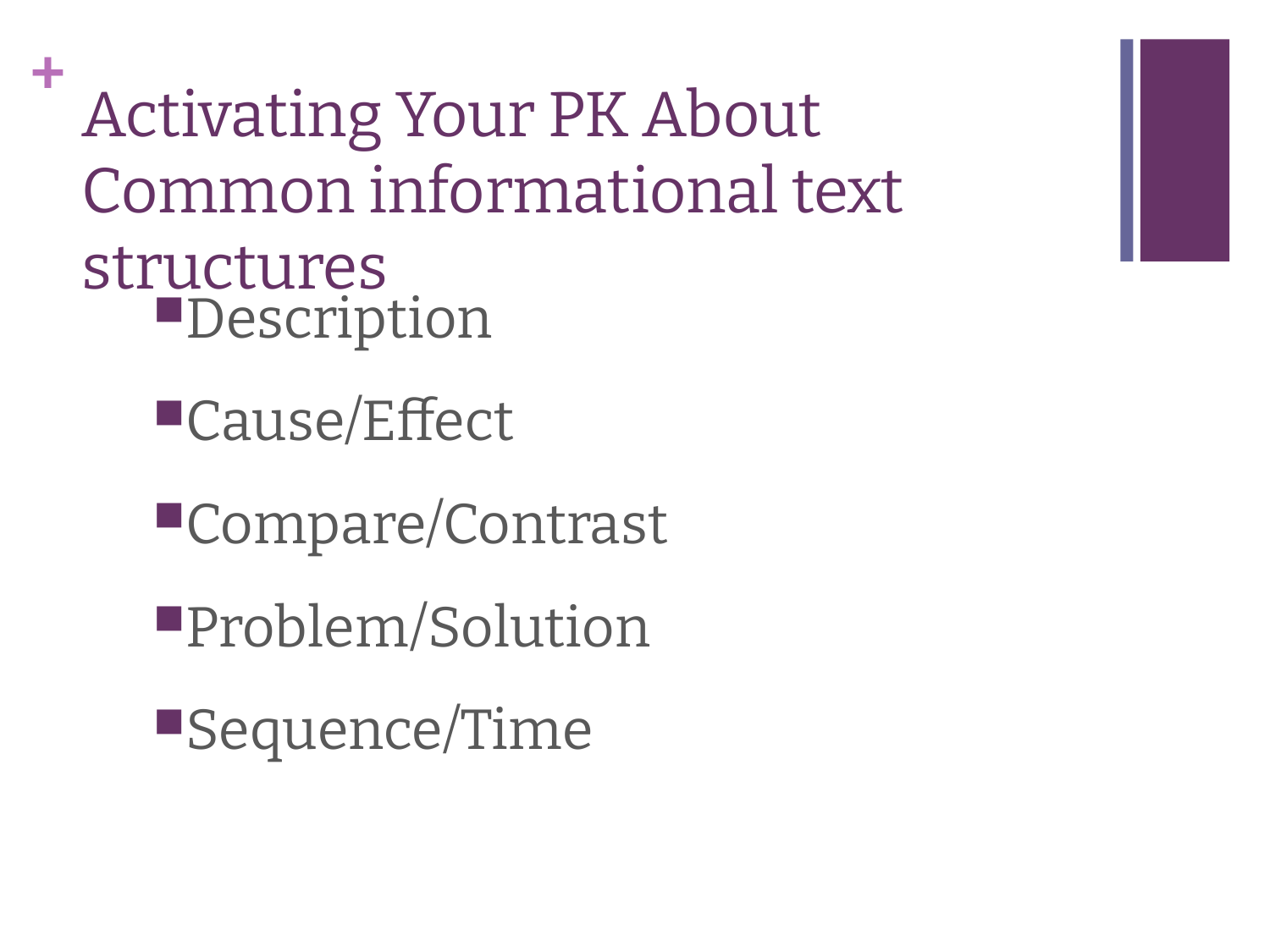

# Activating Your PK About Common informational text structures
Description
Cause/Effect
Compare/Contrast
Problem/Solution
Sequence/Time